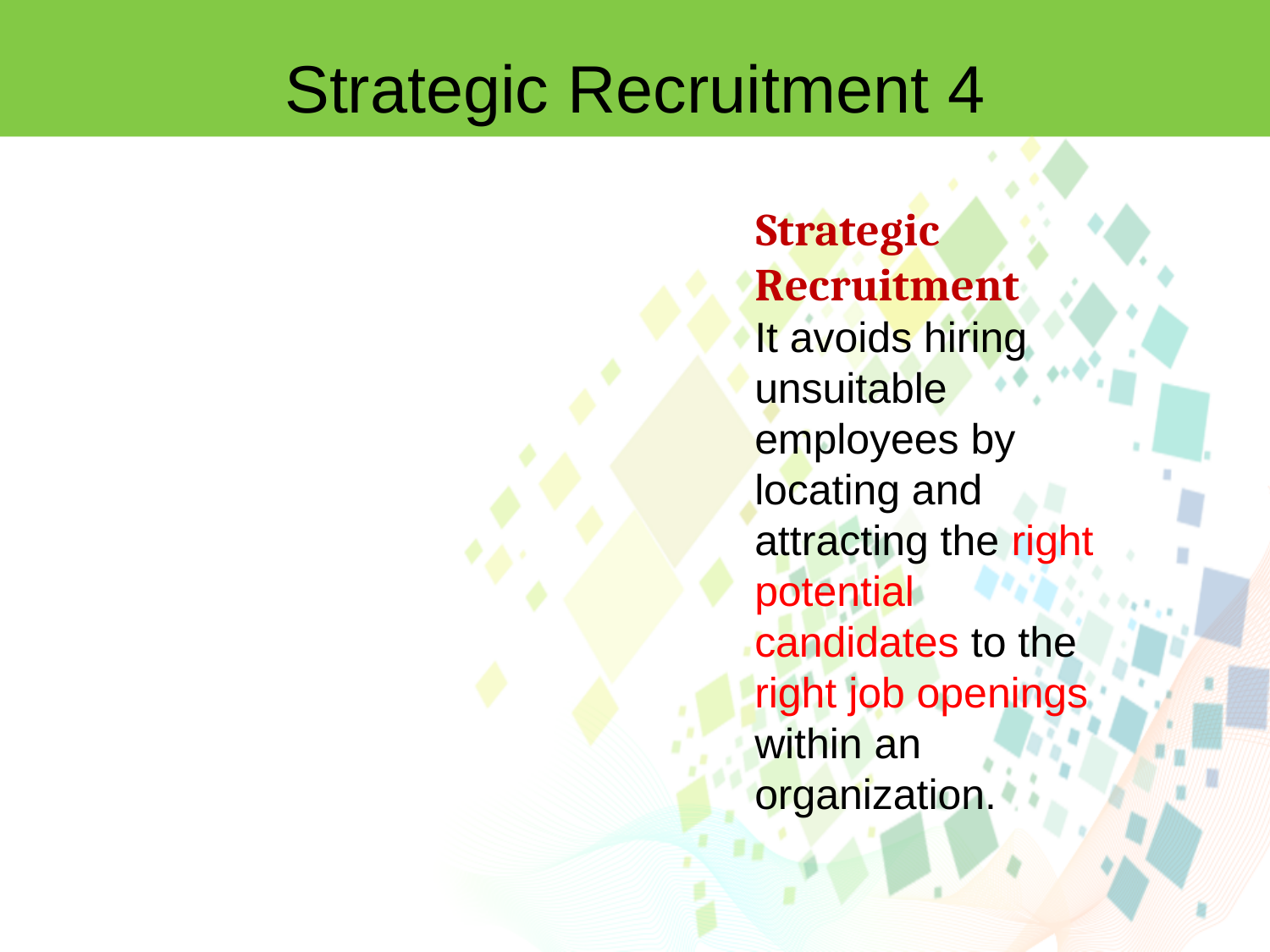

Strategic Recruitment 4
Strategic Recruitment
It avoids hiring unsuitable employees by locating and attracting the right potential candidates to the right job openings within an organization.